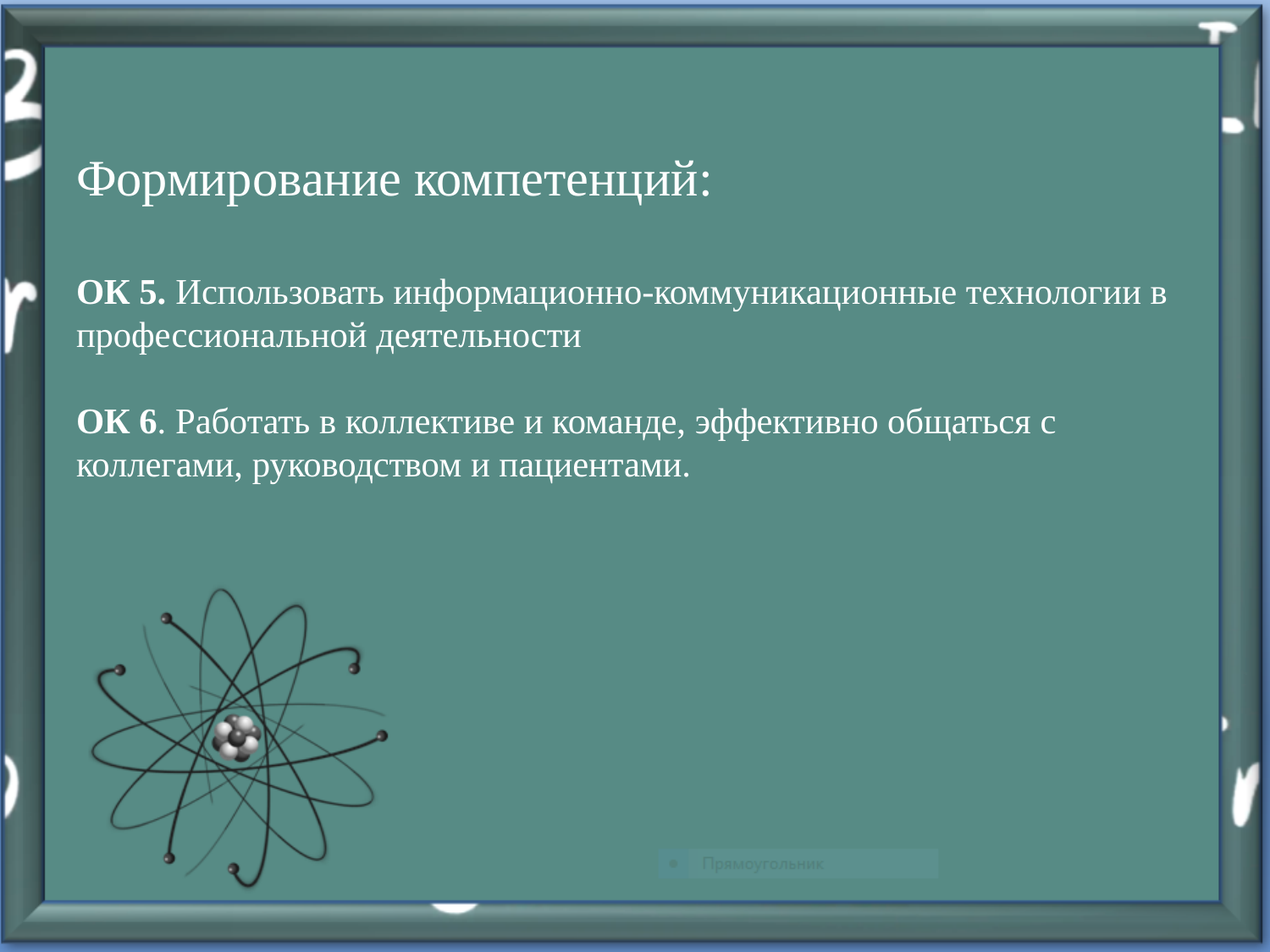

# Формирование компетенций: ОК 5. Использовать информационно-коммуникационные технологии в профессиональной деятельности ОК 6. Работать в коллективе и команде, эффективно общаться с коллегами, руководством и пациентами.